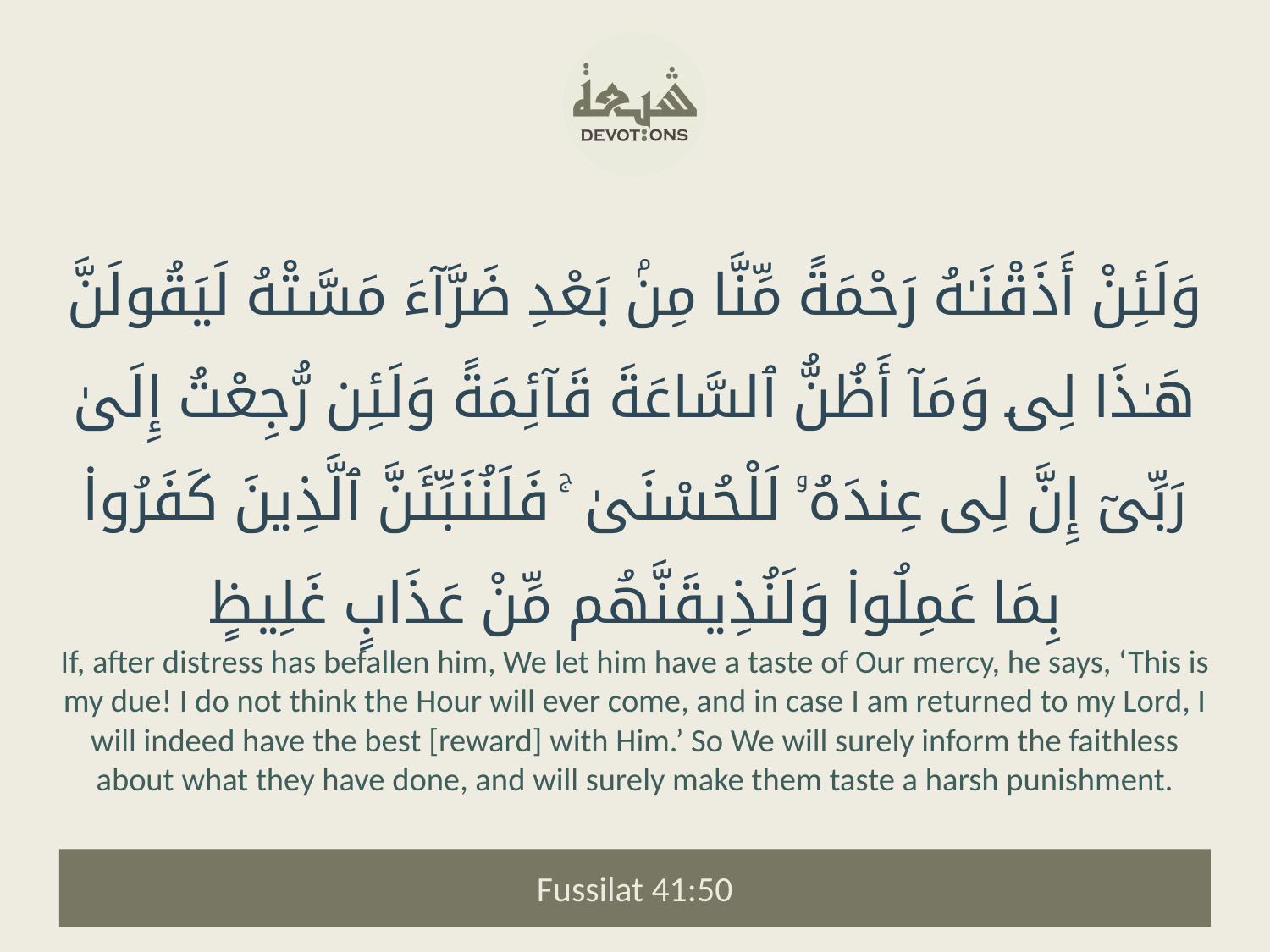

وَلَئِنْ أَذَقْنَـٰهُ رَحْمَةً مِّنَّا مِنۢ بَعْدِ ضَرَّآءَ مَسَّتْهُ لَيَقُولَنَّ هَـٰذَا لِى وَمَآ أَظُنُّ ٱلسَّاعَةَ قَآئِمَةً وَلَئِن رُّجِعْتُ إِلَىٰ رَبِّىٓ إِنَّ لِى عِندَهُۥ لَلْحُسْنَىٰ ۚ فَلَنُنَبِّئَنَّ ٱلَّذِينَ كَفَرُوا۟ بِمَا عَمِلُوا۟ وَلَنُذِيقَنَّهُم مِّنْ عَذَابٍ غَلِيظٍ
If, after distress has befallen him, We let him have a taste of Our mercy, he says, ‘This is my due! I do not think the Hour will ever come, and in case I am returned to my Lord, I will indeed have the best [reward] with Him.’ So We will surely inform the faithless about what they have done, and will surely make them taste a harsh punishment.
Fussilat 41:50